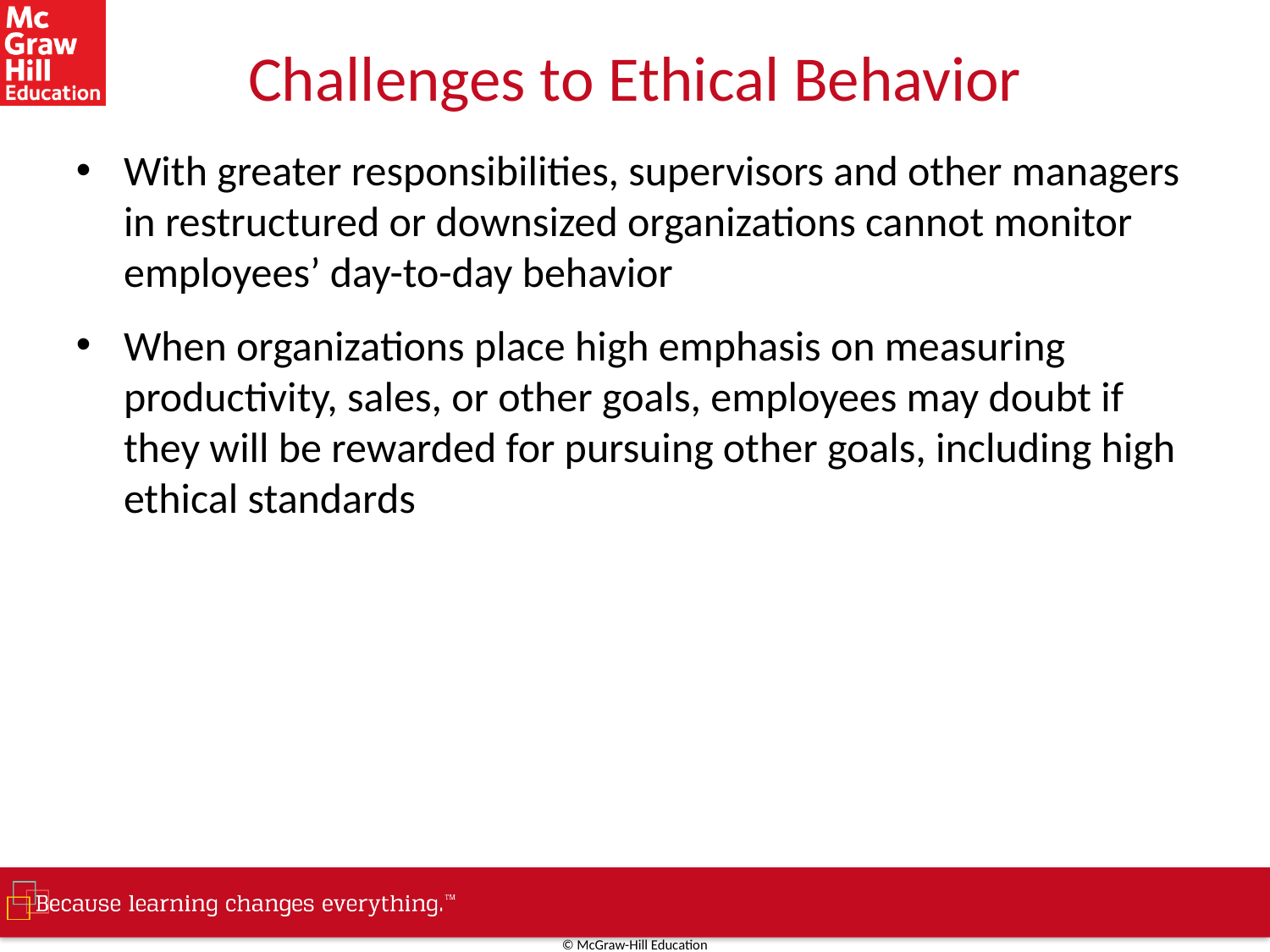

# Challenges to Ethical Behavior
With greater responsibilities, supervisors and other managers in restructured or downsized organizations cannot monitor employees’ day-to-day behavior
When organizations place high emphasis on measuring productivity, sales, or other goals, employees may doubt if they will be rewarded for pursuing other goals, including high ethical standards